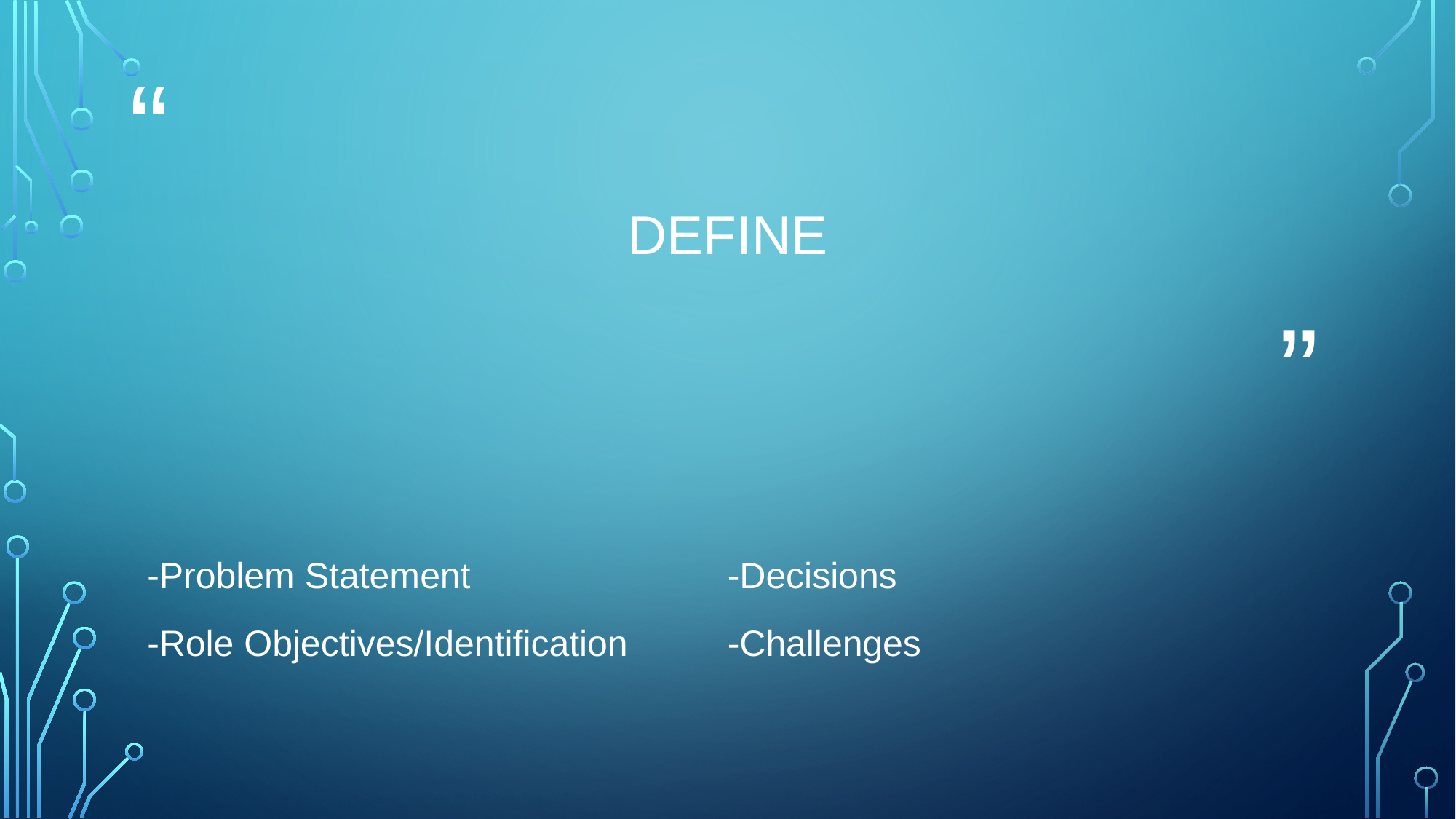

# define

-Problem Statement
-Role Objectives/Identification
-Decisions
-Challenges